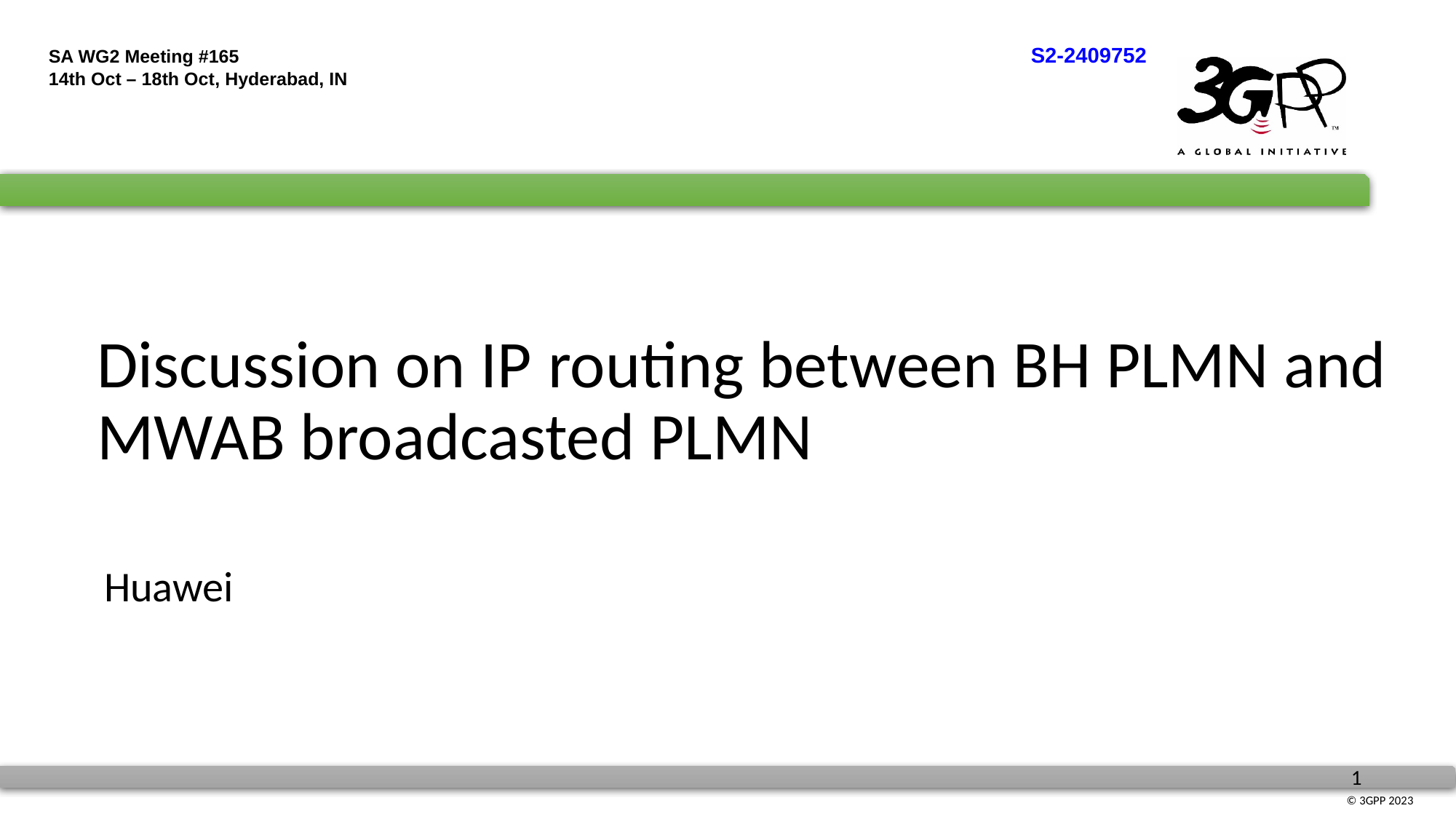

SA WG2 Meeting #165								S2-2409752
14th Oct – 18th Oct, Hyderabad, IN
# Discussion on IP routing between BH PLMN and MWAB broadcasted PLMN
Huawei